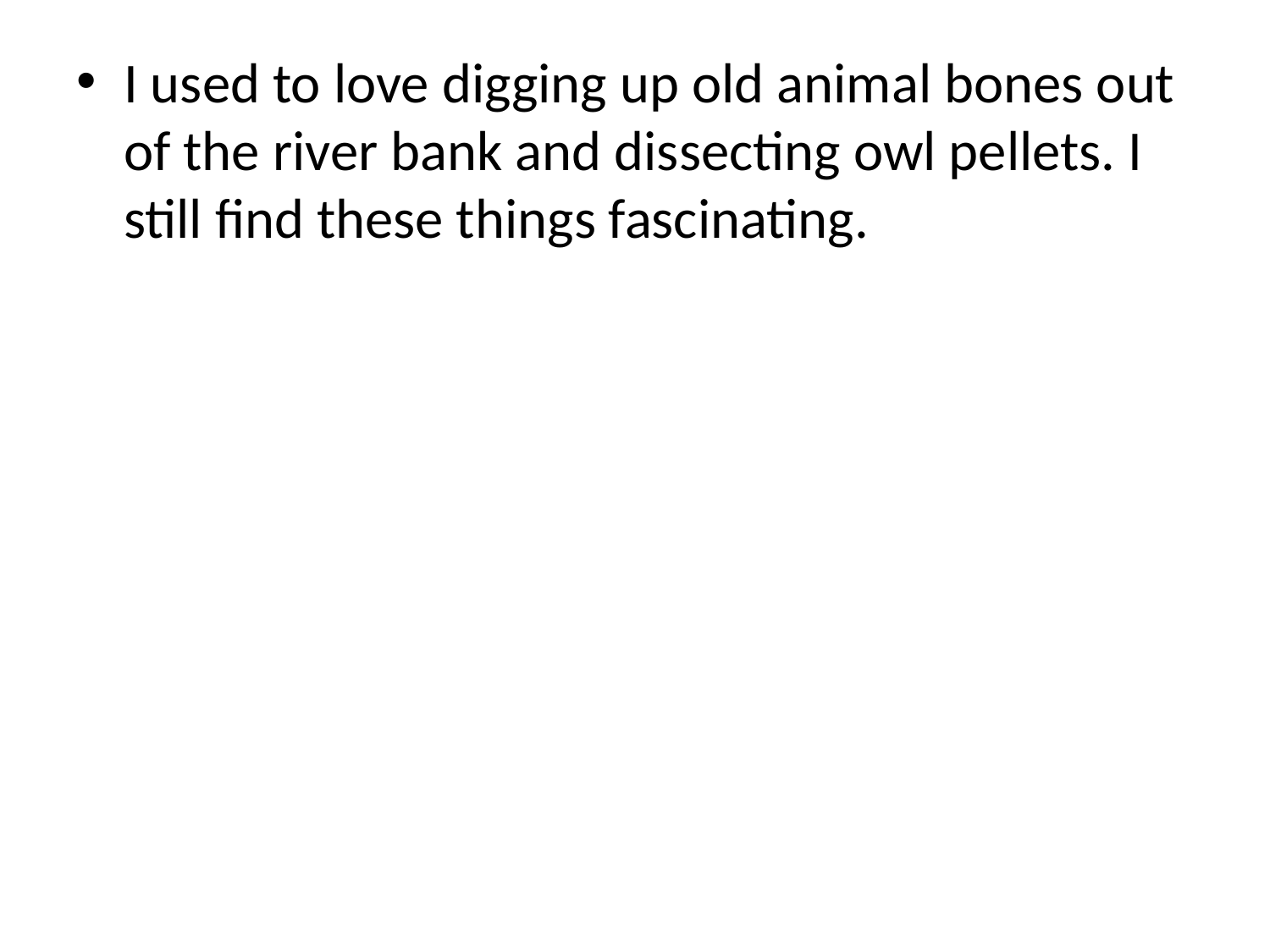

#
I used to love digging up old animal bones out of the river bank and dissecting owl pellets. I still find these things fascinating.